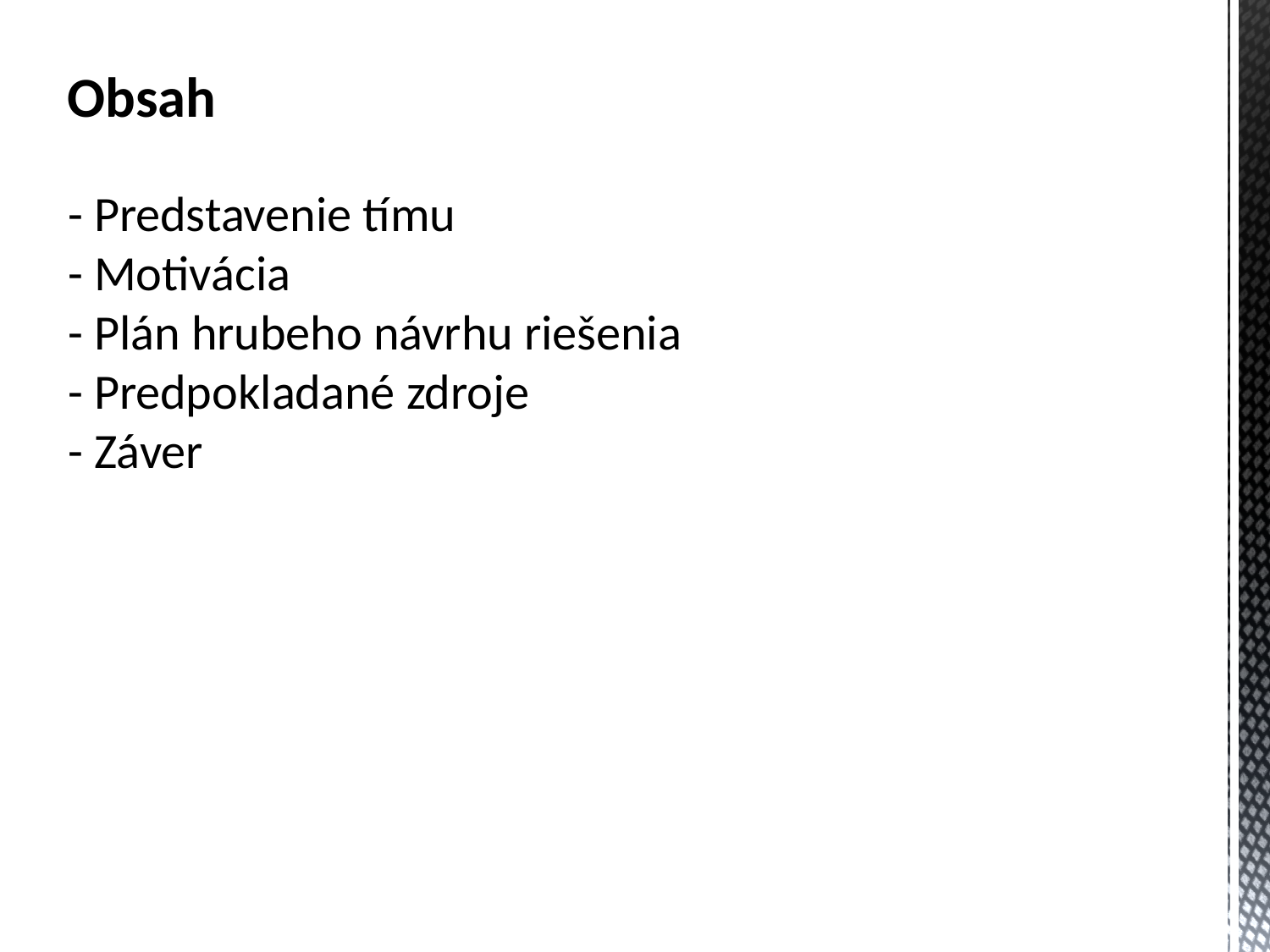

Obsah
# - Predstavenie tímu - Motivácia - Plán hrubeho návrhu riešenia - Predpokladané zdroje - Záver